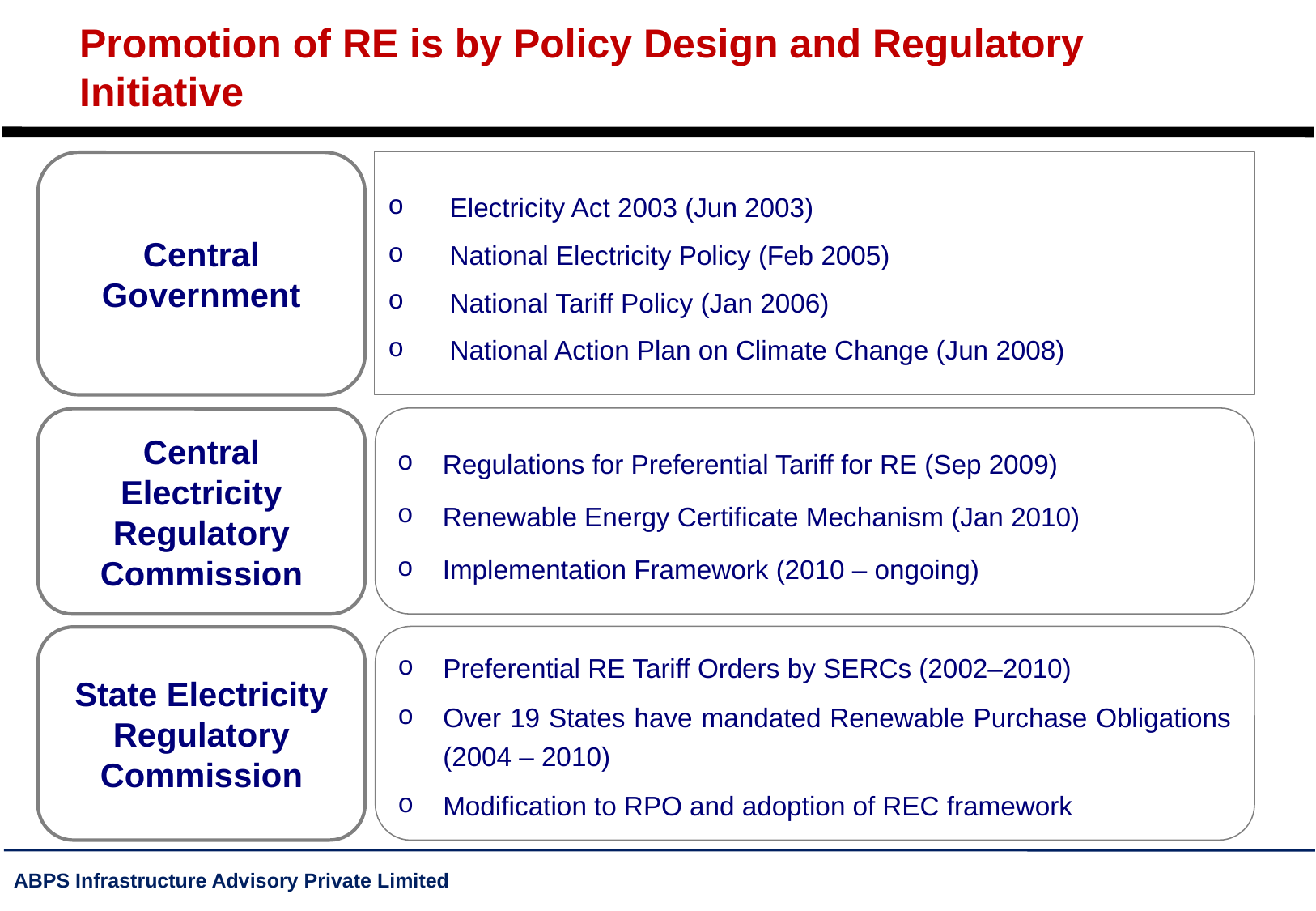

# Promotion of RE is by Policy Design and Regulatory Initiative
Electricity Act 2003 (Jun 2003)
National Electricity Policy (Feb 2005)
National Tariff Policy (Jan 2006)
National Action Plan on Climate Change (Jun 2008)
Central Government
Regulations for Preferential Tariff for RE (Sep 2009)
Renewable Energy Certificate Mechanism (Jan 2010)
Implementation Framework (2010 – ongoing)
Central Electricity Regulatory Commission
Preferential RE Tariff Orders by SERCs (2002–2010)
Over 19 States have mandated Renewable Purchase Obligations (2004 – 2010)
Modification to RPO and adoption of REC framework
State Electricity Regulatory Commission